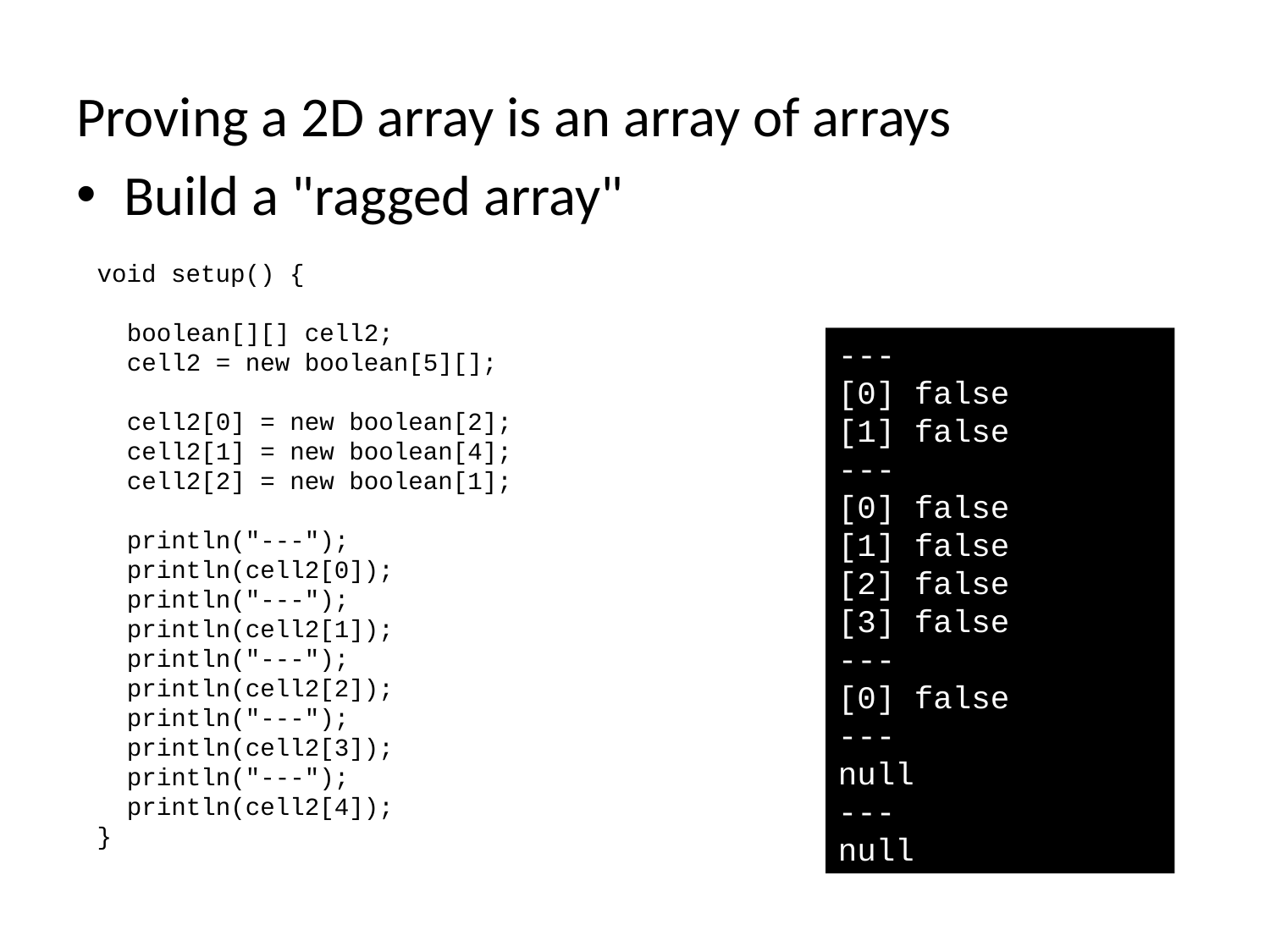

Proving a 2D array is an array of arrays
Build a "ragged array"

void setup() {

  boolean[][] cell2;
  cell2 = new boolean[5][];

  cell2[0] = new boolean[2];
  cell2[1] = new boolean[4];
  cell2[2] = new boolean[1];

  println("---");
  println(cell2[0]);
  println("---");
  println(cell2[1]);
  println("---");
  println(cell2[2]);
  println("---");
  println(cell2[3]);
  println("---");
  println(cell2[4]);
}
---
[0] false
[1] false
---
[0] false
[1] false
[2] false
[3] false
---
[0] false
---
null
---
null